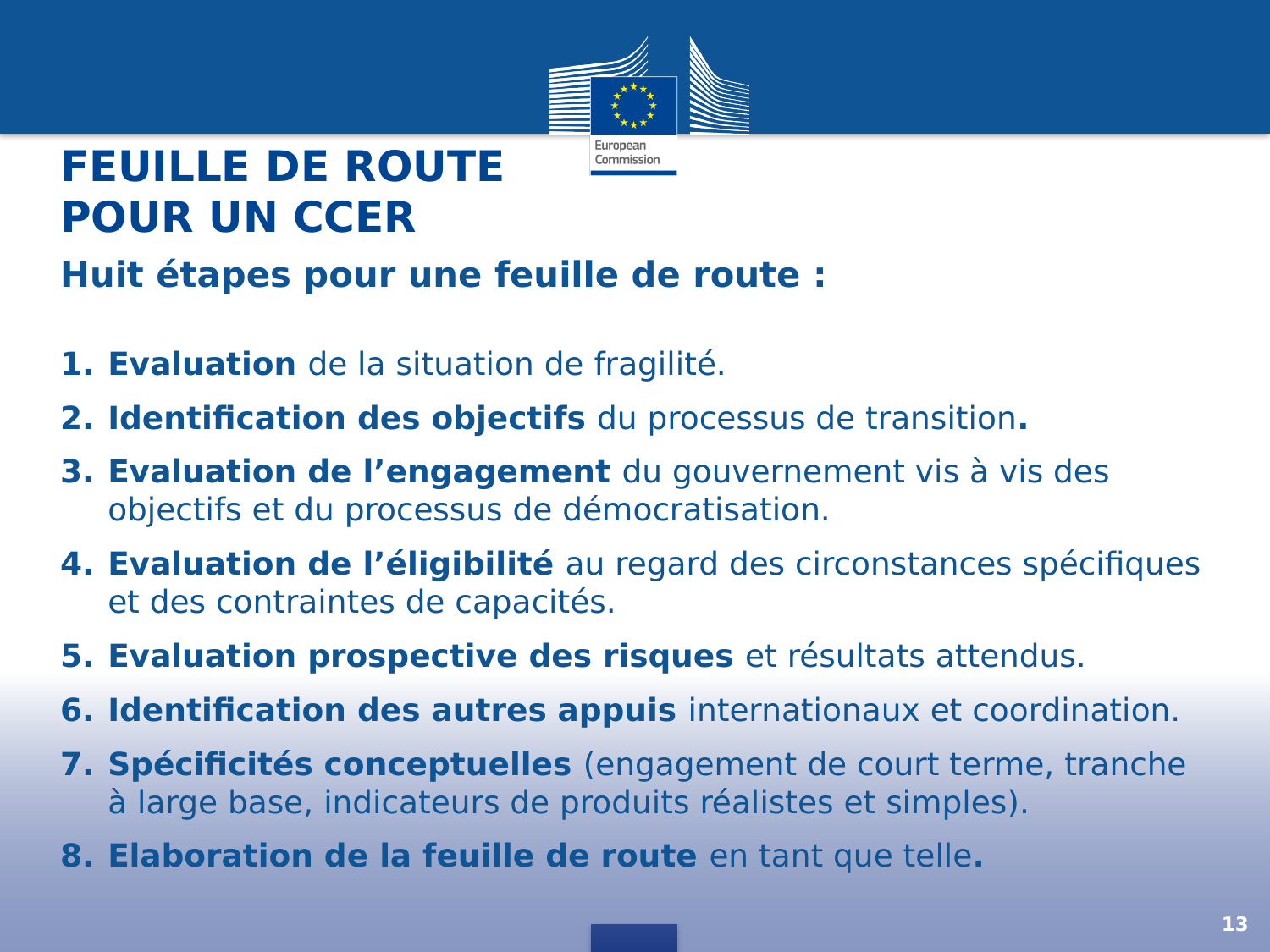

# Feuille de route pour un CCER
Huit étapes pour une feuille de route :

Evaluation de la situation de fragilité.
Identification des objectifs du processus de transition.
Evaluation de l’engagement du gouvernement vis à vis des objectifs et du processus de démocratisation.
Evaluation de l’éligibilité au regard des circonstances spécifiques et des contraintes de capacités.
Evaluation prospective des risques et résultats attendus.
Identification des autres appuis internationaux et coordination.
Spécificités conceptuelles (engagement de court terme, tranche à large base, indicateurs de produits réalistes et simples).
Elaboration de la feuille de route en tant que telle.

13